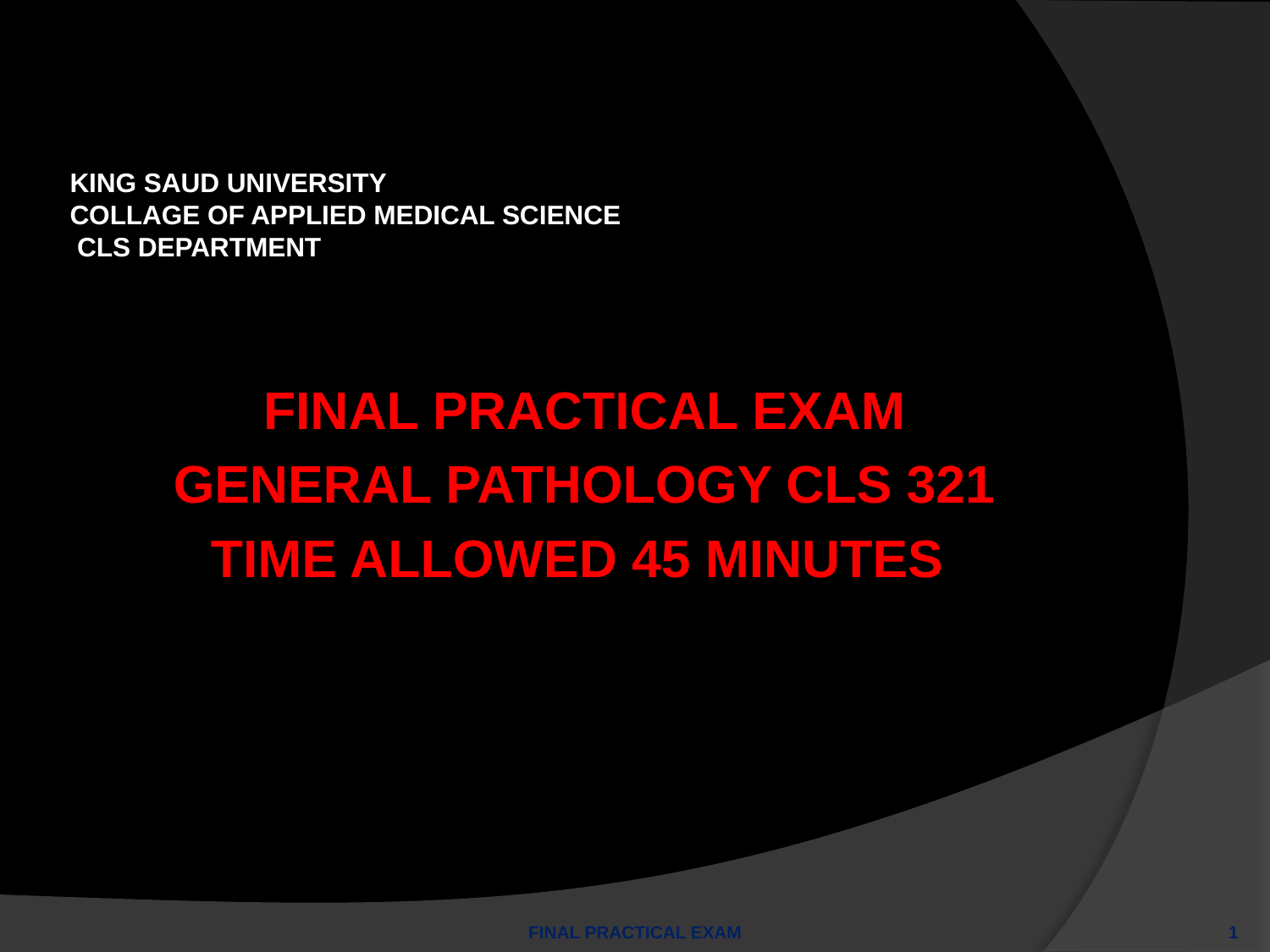

# KING SAUD UNIVERSITY COLLAGE OF APPLIED MEDICAL SCIENCE CLS DEPARTMENT

FINAL PRACTICAL EXAM
GENERAL PATHOLOGY CLS 321
TIME ALLOWED 45 MINUTES
FINAL PRACTICAL EXAM
1